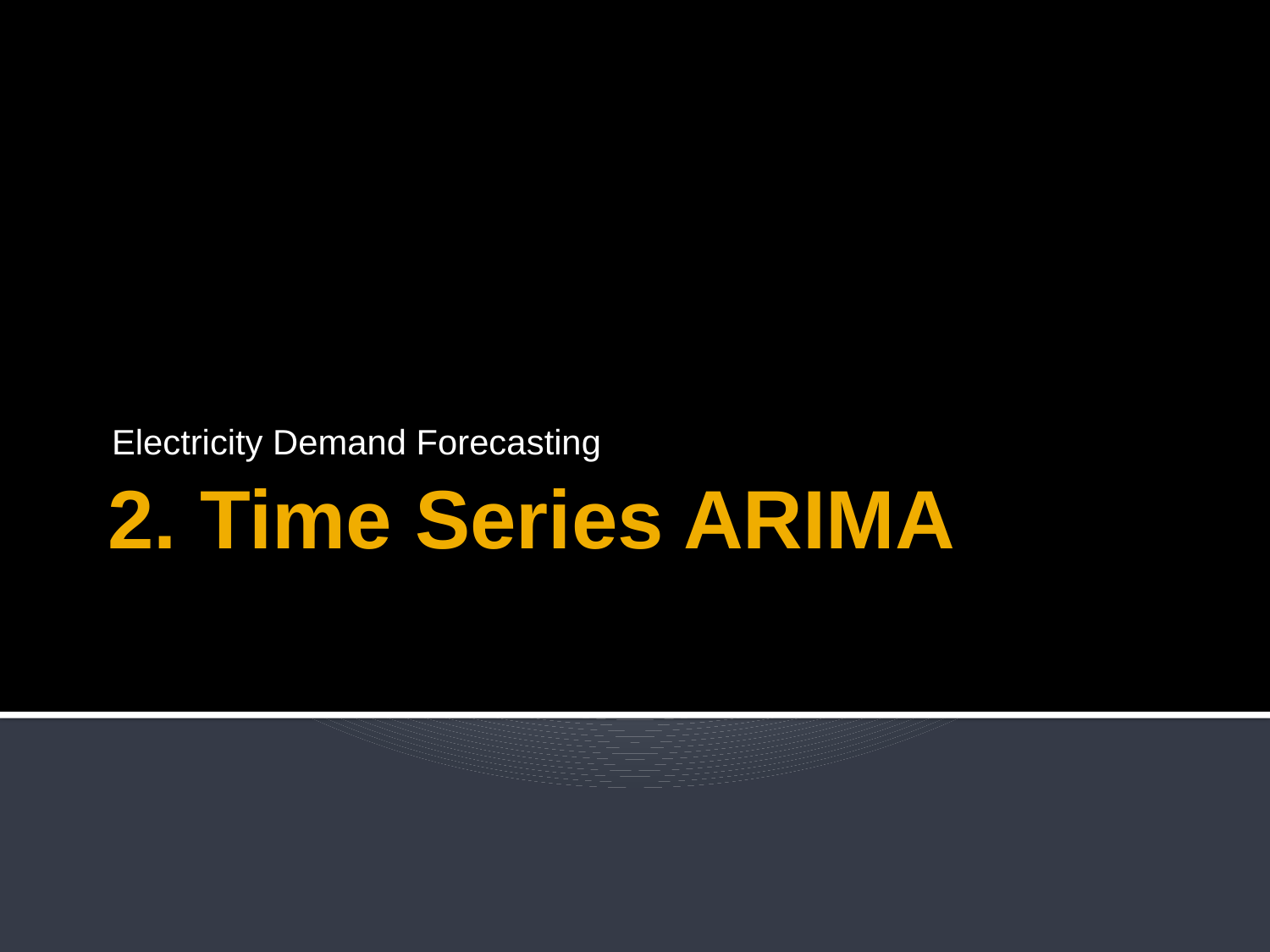

Electricity Demand Forecasting
# 2. Time Series ARIMA